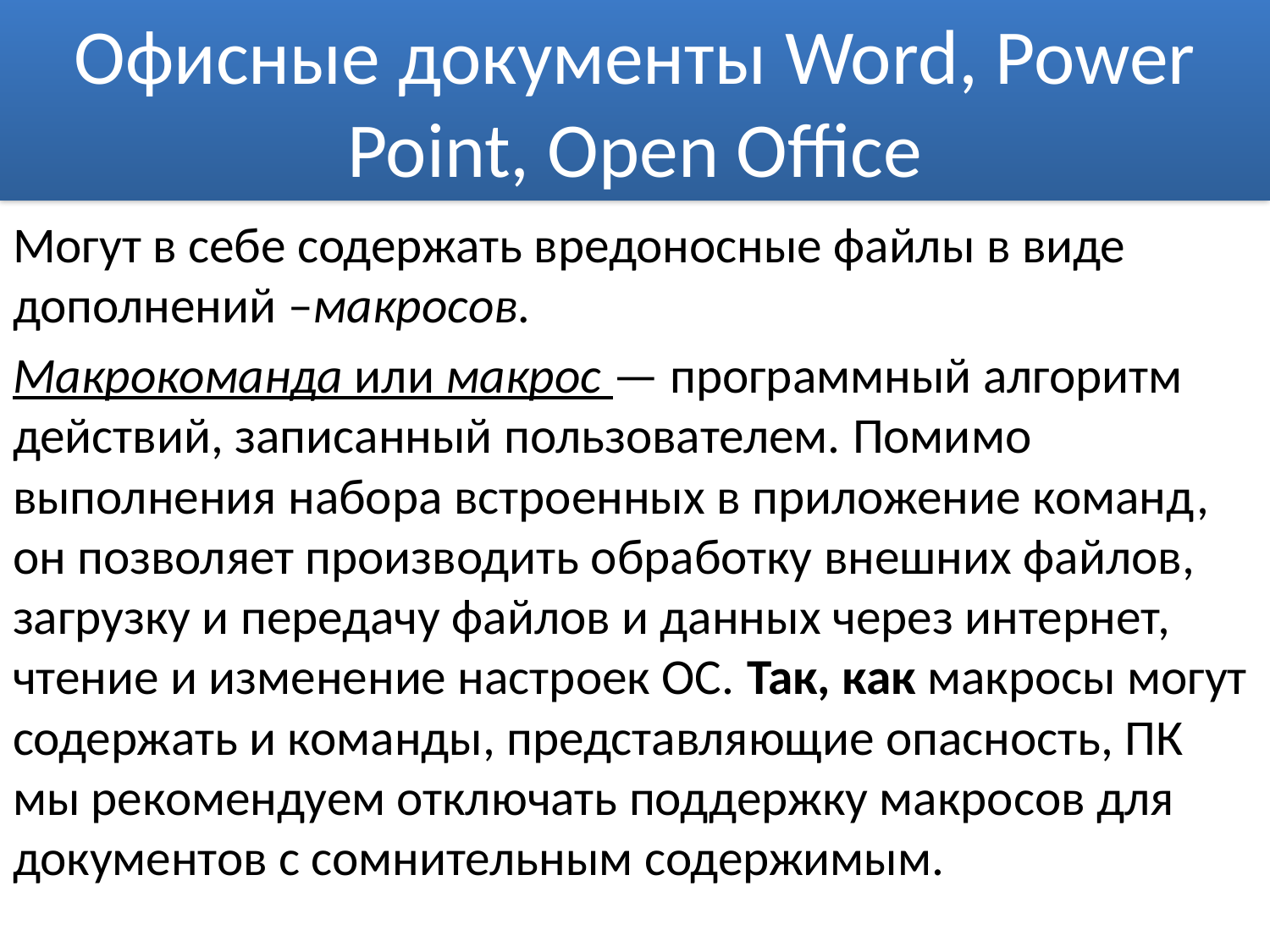

# Офисные документы Word, Power Point, Open Office
Могут в себе содержать вредоносные файлы в виде дополнений –макросов.
Макрокоманда или макрос — программный алгоритм действий, записанный пользователем. Помимо выполнения набора встроенных в приложение команд, он позволяет производить обработку внешних файлов, загрузку и передачу файлов и данных через интернет, чтение и изменение настроек ОС. Так, как макросы могут содержать и команды, представляющие опасность, ПК мы рекомендуем отключать поддержку макросов для документов с сомнительным содержимым.